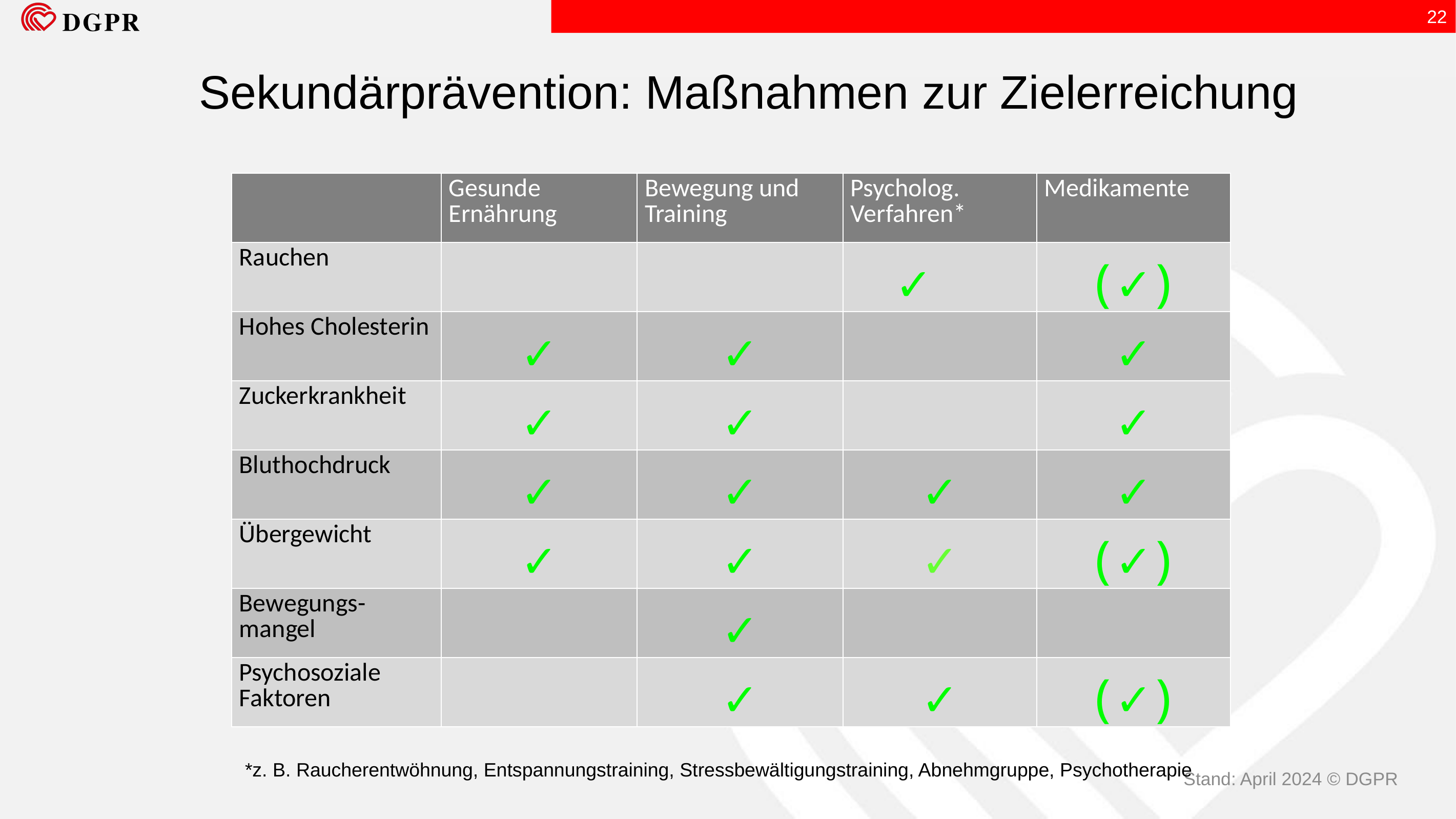

22
Sekundärprävention: Maßnahmen zur Zielerreichung
|  | Gesunde Ernährung | Bewegung und Training | Psycholog. Verfahren\* | Medikamente |
| --- | --- | --- | --- | --- |
| Rauchen |  |  | ✓ | (✓) |
| Hohes Cholesterin | ✓ | ✓ |  | ✓ |
| Zuckerkrankheit | ✓ | ✓ |  | ✓ |
| Bluthochdruck | ✓ | ✓ | ✓ | ✓ |
| Übergewicht | ✓ | ✓ | ✓ | (✓) |
| Bewegungs-mangel |  | ✓ |  |  |
| Psychosoziale Faktoren |  | ✓ | ✓ | (✓) |
*z. B. Raucherentwöhnung, Entspannungstraining, Stressbewältigungstraining, Abnehmgruppe, Psychotherapie
Stand: April 2024 © DGPR